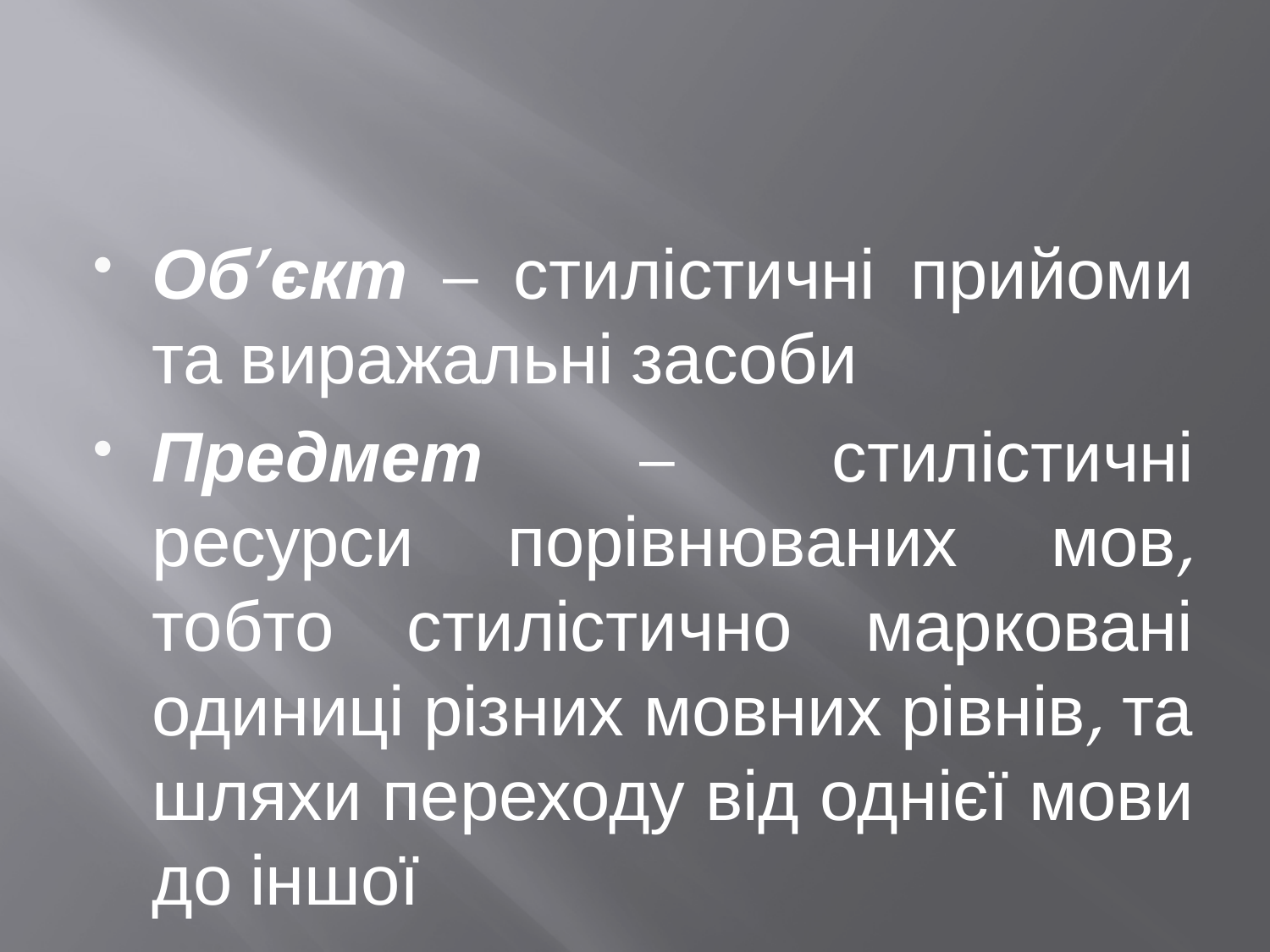

#
Об’єкт – стилістичні прийоми та виражальні засоби
Предмет – стилістичні ресурси порівнюваних мов, тобто стилістично марковані одиниці різних мовних рівнів, та шляхи переходу від однієї мови до іншої